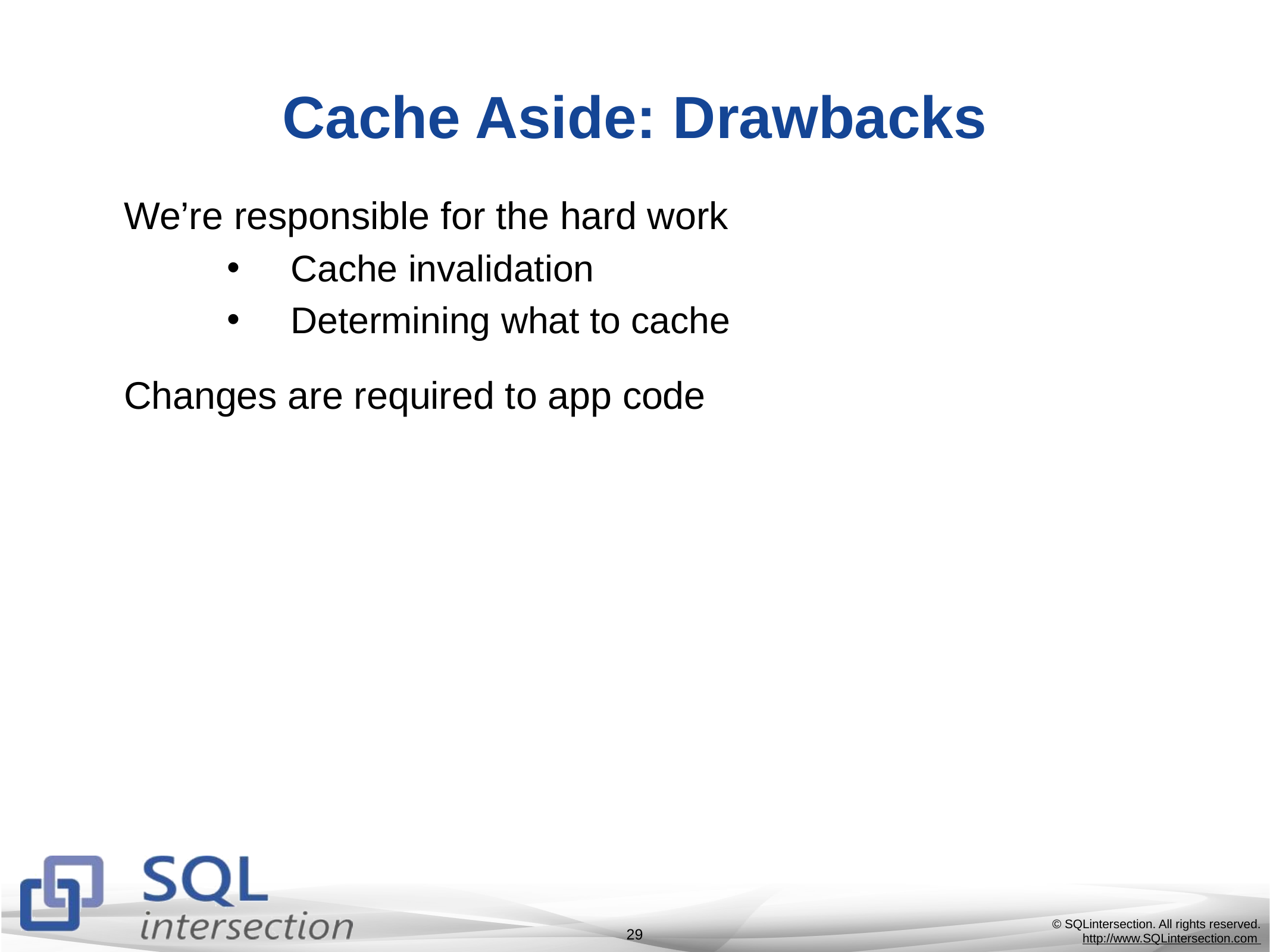

# Cache Aside: Drawbacks
We’re responsible for the hard work
Cache invalidation
Determining what to cache
Changes are required to app code